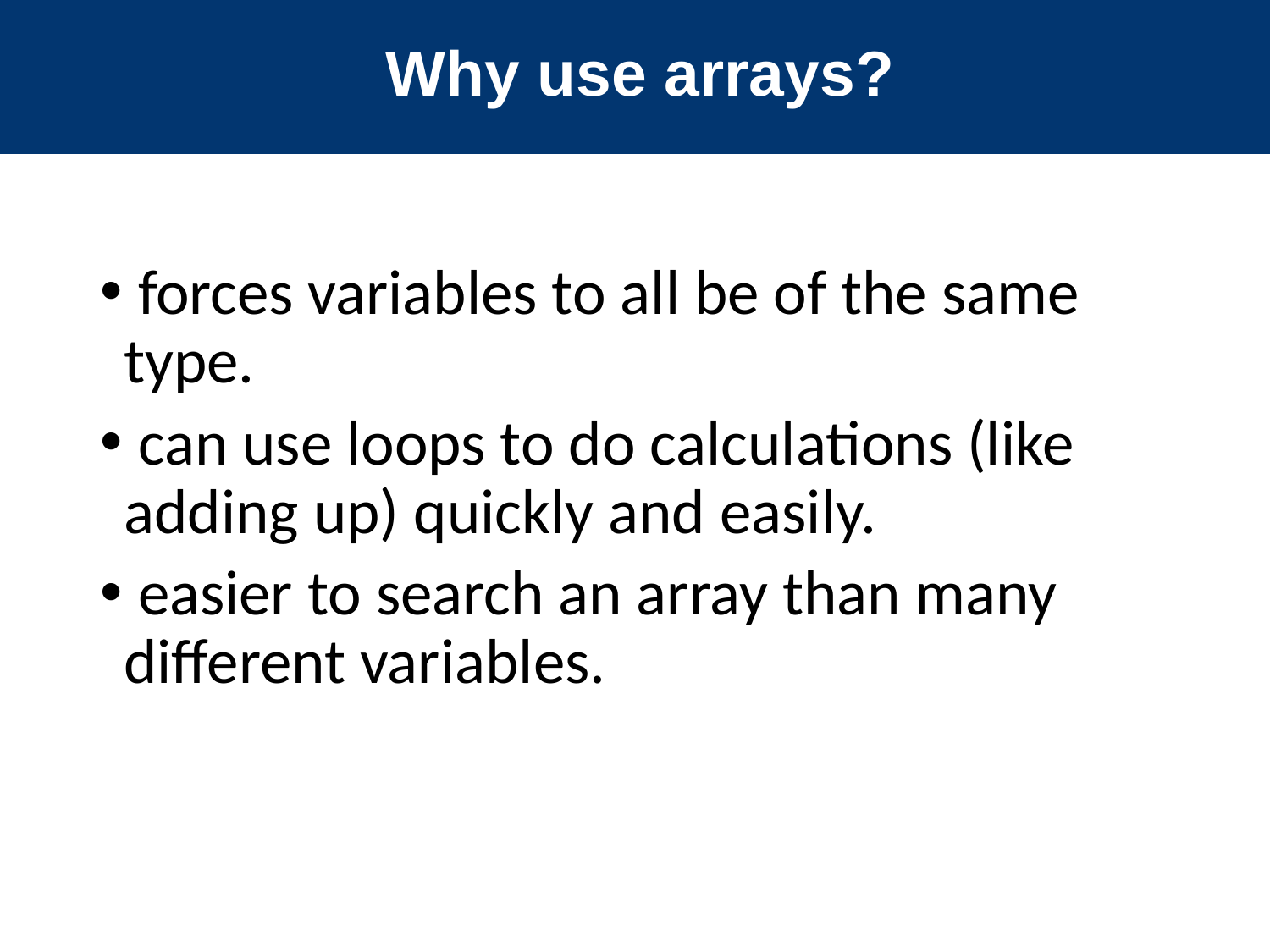

Why use arrays?
 forces variables to all be of the same type.
 can use loops to do calculations (like adding up) quickly and easily.
 easier to search an array than many different variables.